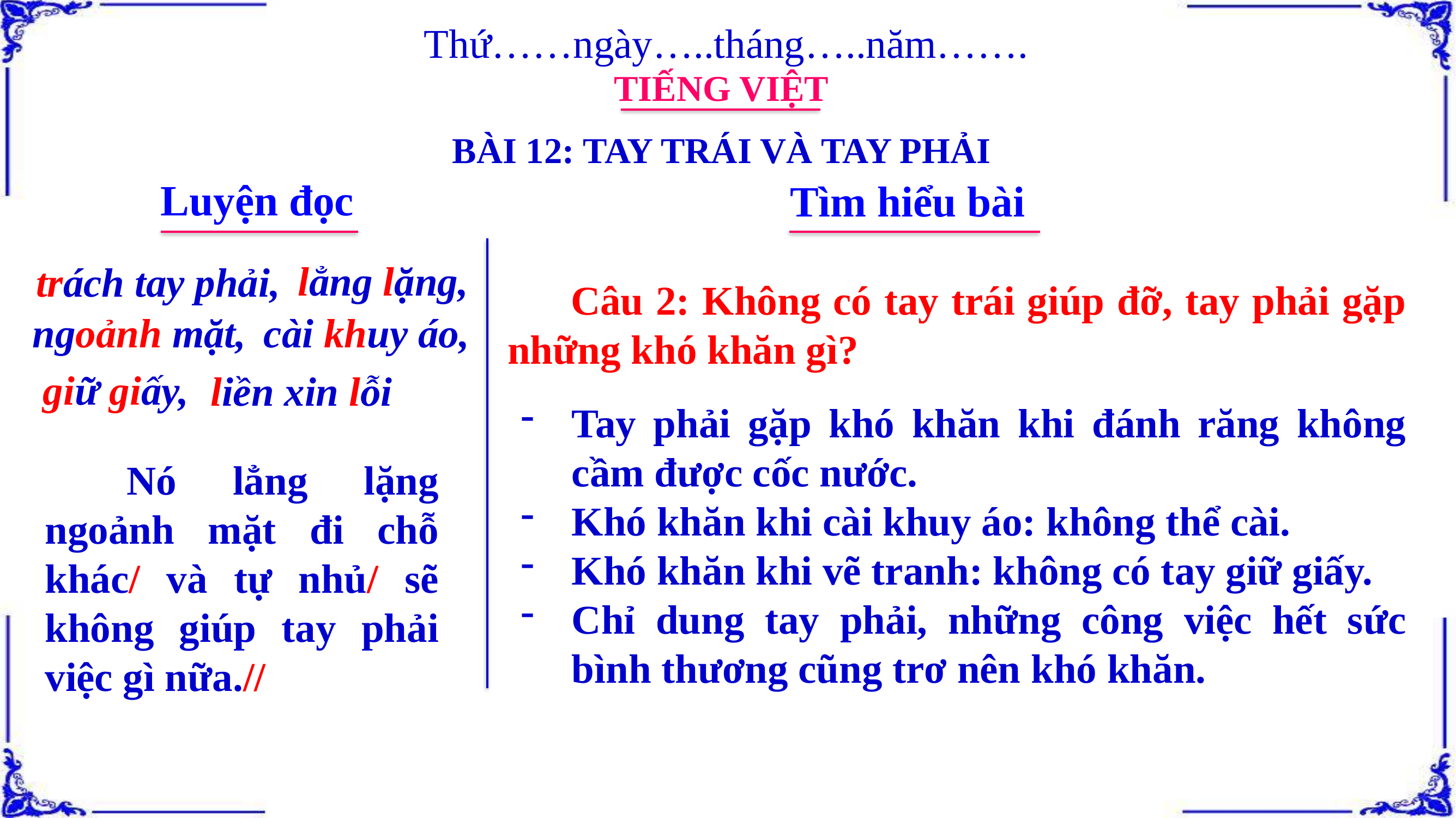

Thứ……ngày…..tháng…..năm…….
TIẾNG VIỆT
BÀI 12: TAY TRÁI VÀ TAY PHẢI
Luyện đọc
Tìm hiểu bài
lẳng lặng,
trách tay phải,
     Câu 2: Không có tay trái giúp đỡ, tay phải gặp những khó khăn gì?
ngoảnh mặt,
cài khuy áo,
giữ giấy,
liền xin lỗi
Tay phải gặp khó khăn khi đánh răng không cầm được cốc nước.
Khó khăn khi cài khuy áo: không thể cài.
Khó khăn khi vẽ tranh: không có tay giữ giấy.
Chỉ dung tay phải, những công việc hết sức bình thương cũng trơ nên khó khăn.
	Nó lẳng lặng ngoảnh mặt đi chỗ khác/ và tự nhủ/ sẽ không giúp tay phải việc gì nữa.//